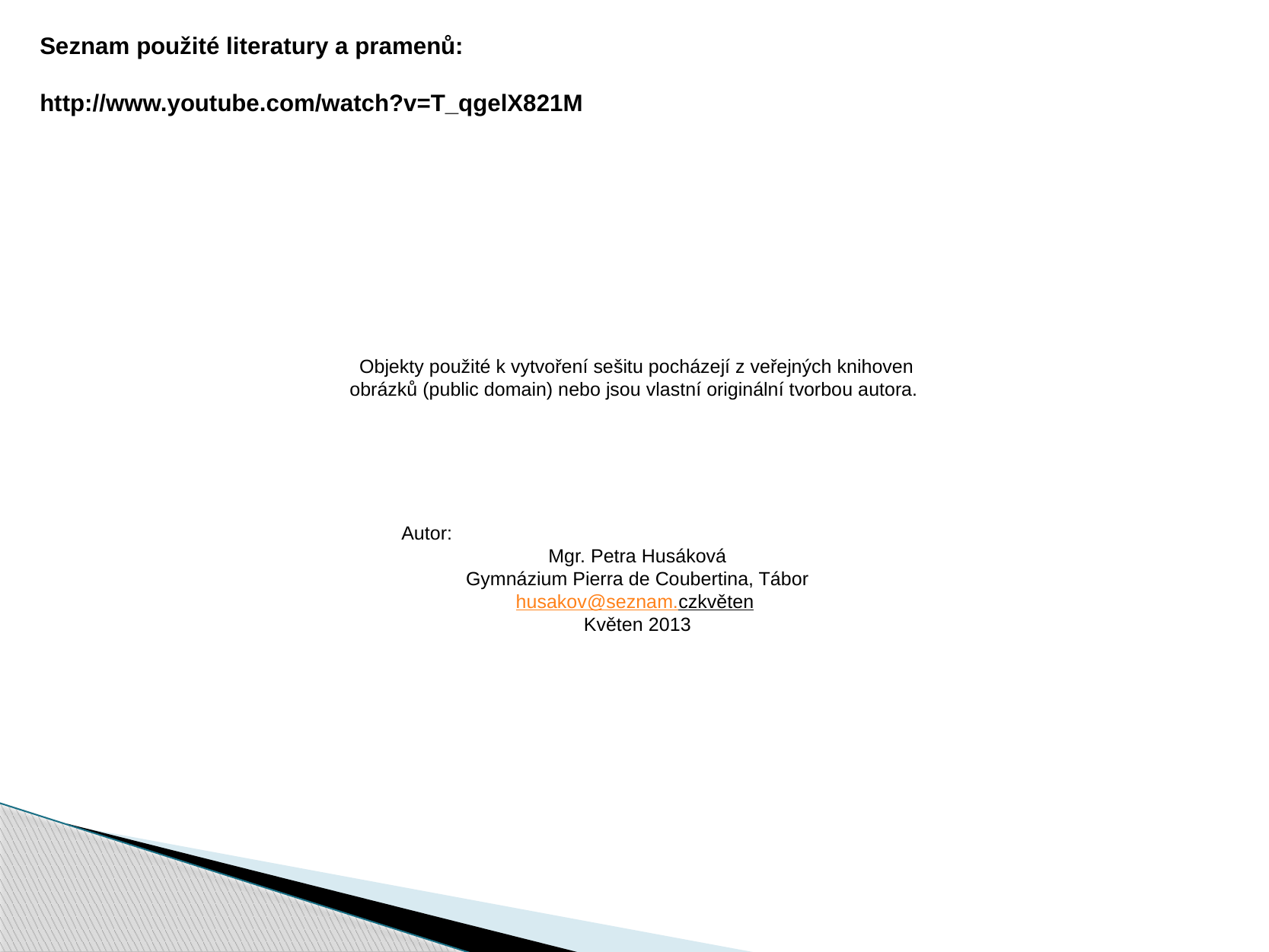

Seznam použité literatury a pramenů:

http://www.youtube.com/watch?v=T_qgelX821M
 Objekty použité k vytvoření sešitu pocházejí z veřejných knihoven obrázků (public domain) nebo jsou vlastní originální tvorbou autora.

Autor:
Mgr. Petra Husáková
Gymnázium Pierra de Coubertina, Tábor
husakov@seznam.czkvěten
Květen 2013